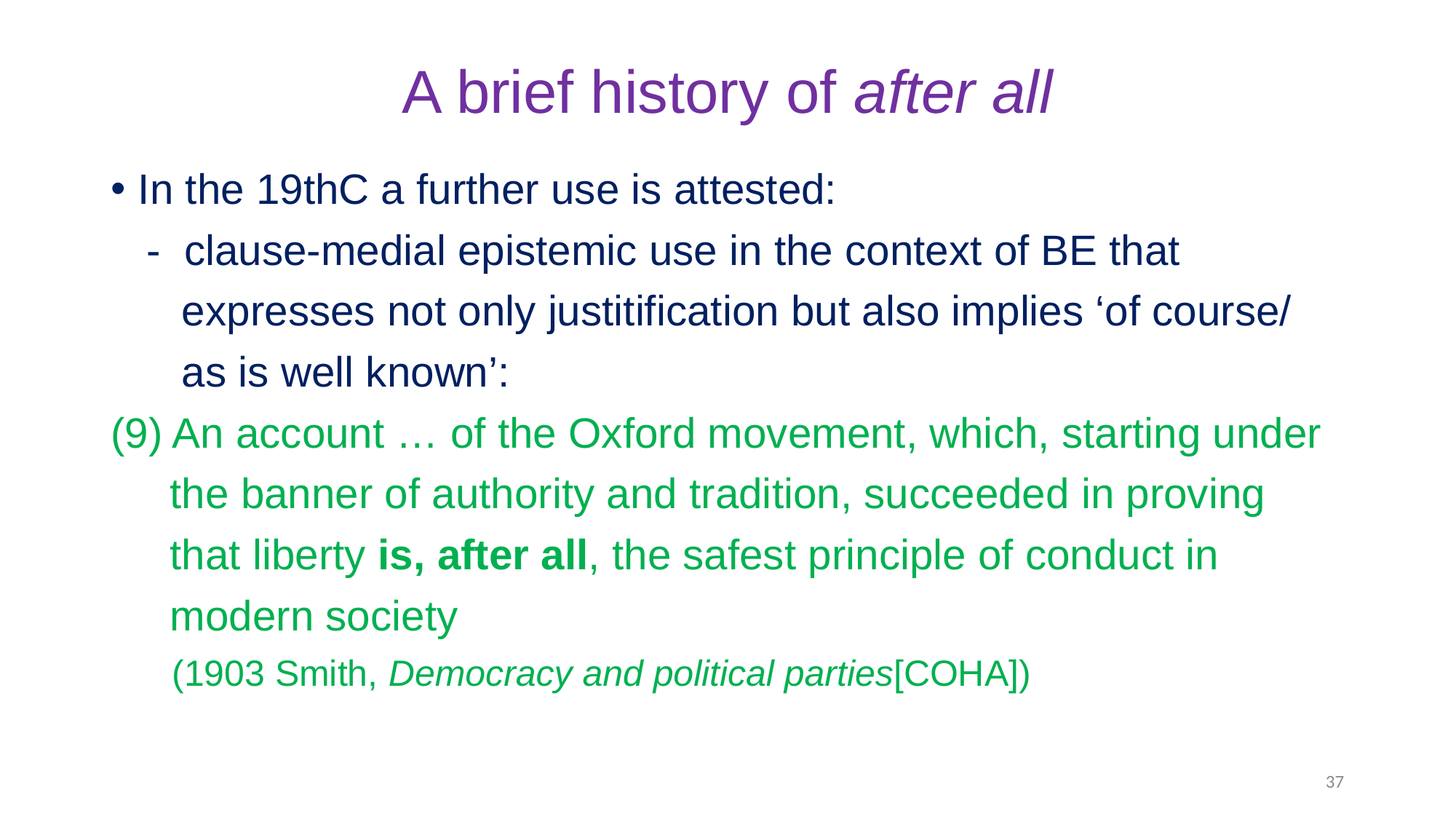

# A brief history of after all
In the 19thC a further use is attested:
   -  clause-medial epistemic use in the context of BE that
      expresses not only justitification but also implies ‘of course/
      as is well known’:
(9) An account … of the Oxford movement, which, starting under
     the banner of authority and tradition, succeeded in proving
     that liberty is, after all, the safest principle of conduct in
     modern society
      (1903 Smith, Democracy and political parties[COHA])

37